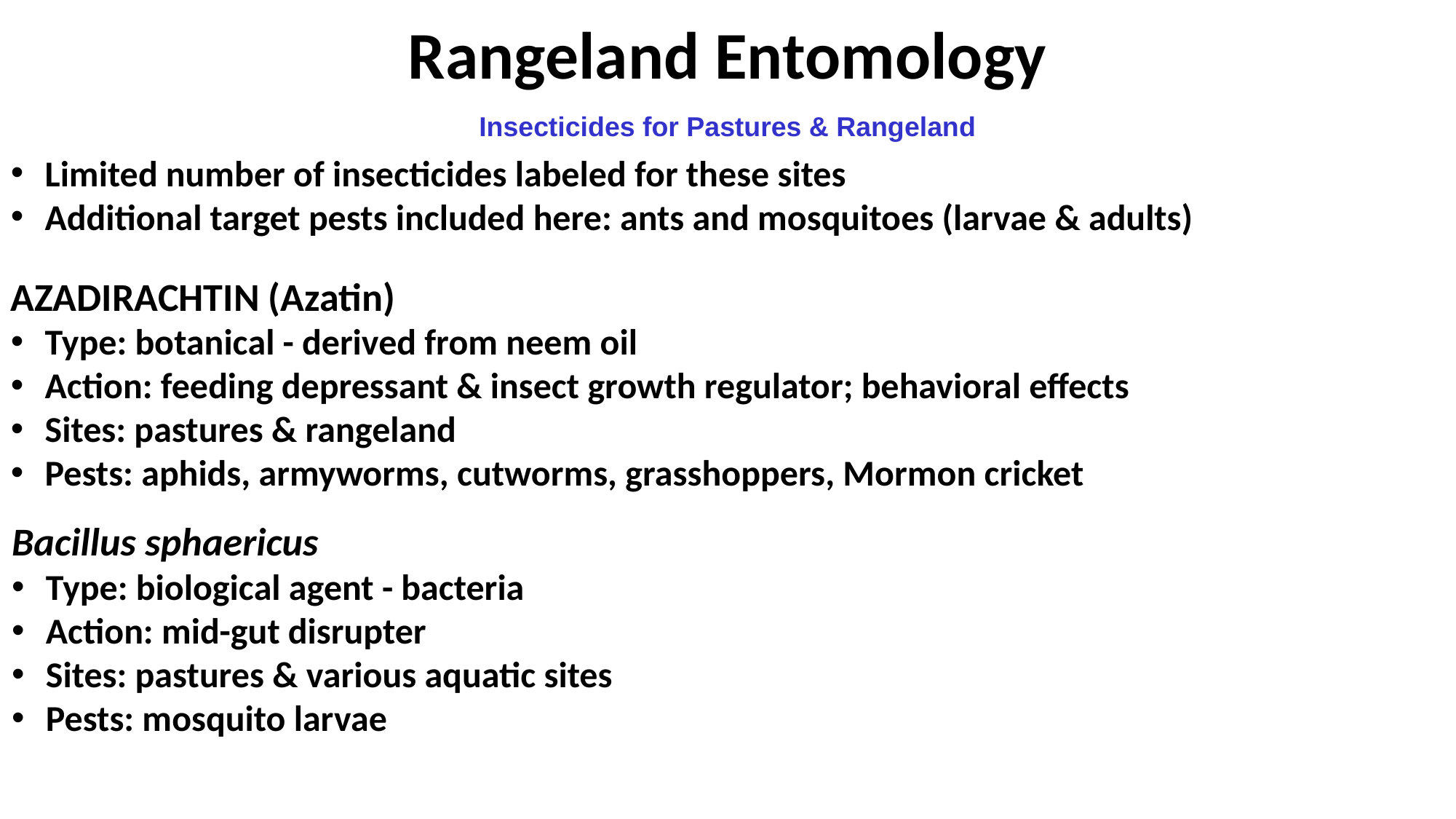

Rangeland Entomology
Insecticides for Pastures & Rangeland
Limited number of insecticides labeled for these sites
Additional target pests included here: ants and mosquitoes (larvae & adults)
AZADIRACHTIN (Azatin)
Type: botanical - derived from neem oil
Action: feeding depressant & insect growth regulator; behavioral effects
Sites: pastures & rangeland
Pests: aphids, armyworms, cutworms, grasshoppers, Mormon cricket
Bacillus sphaericus
Type: biological agent - bacteria
Action: mid-gut disrupter
Sites: pastures & various aquatic sites
Pests: mosquito larvae